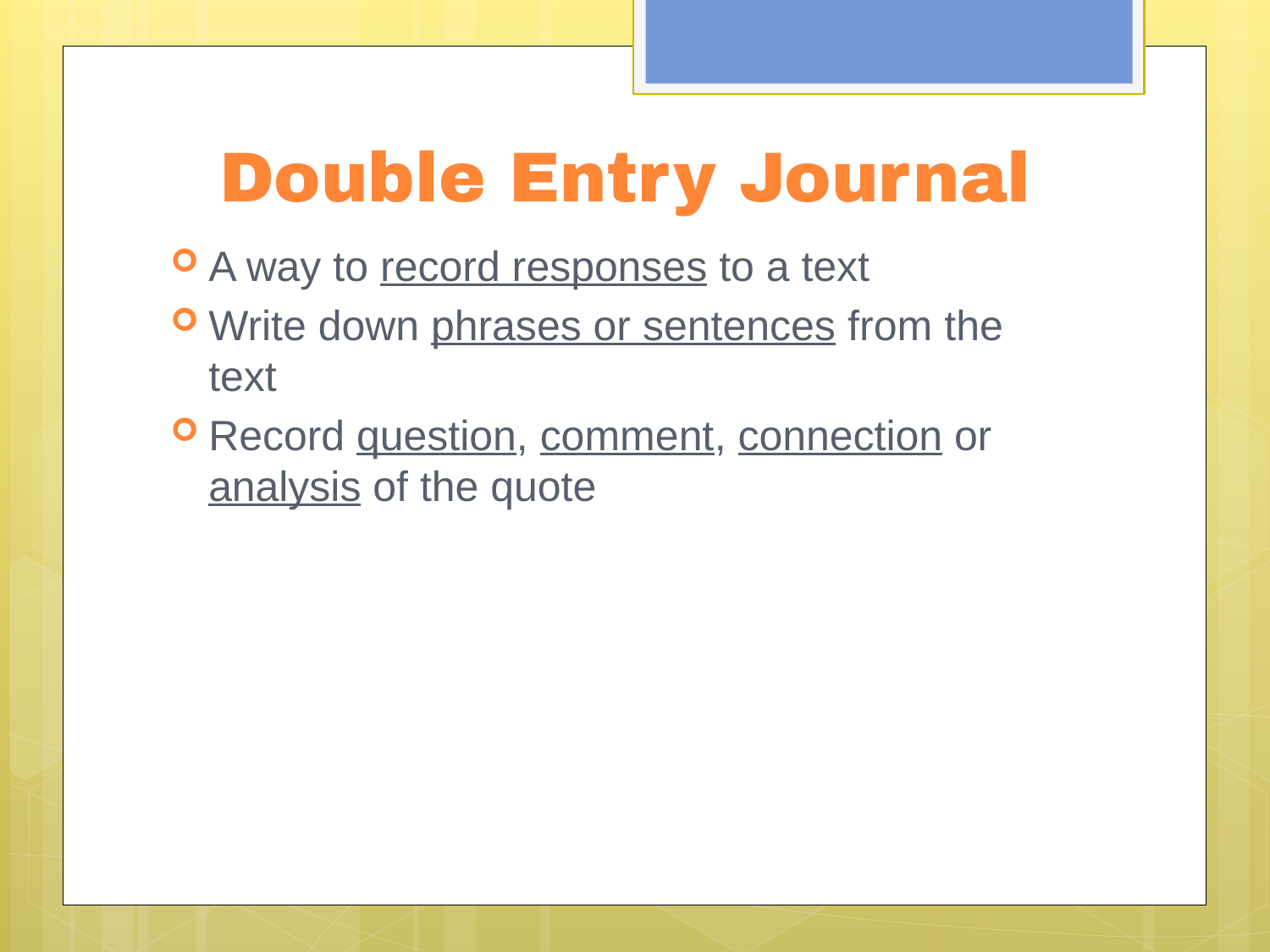

# Double Entry Journal
A way to record responses to a text
Write down phrases or sentences from the text
Record question, comment, connection or analysis of the quote